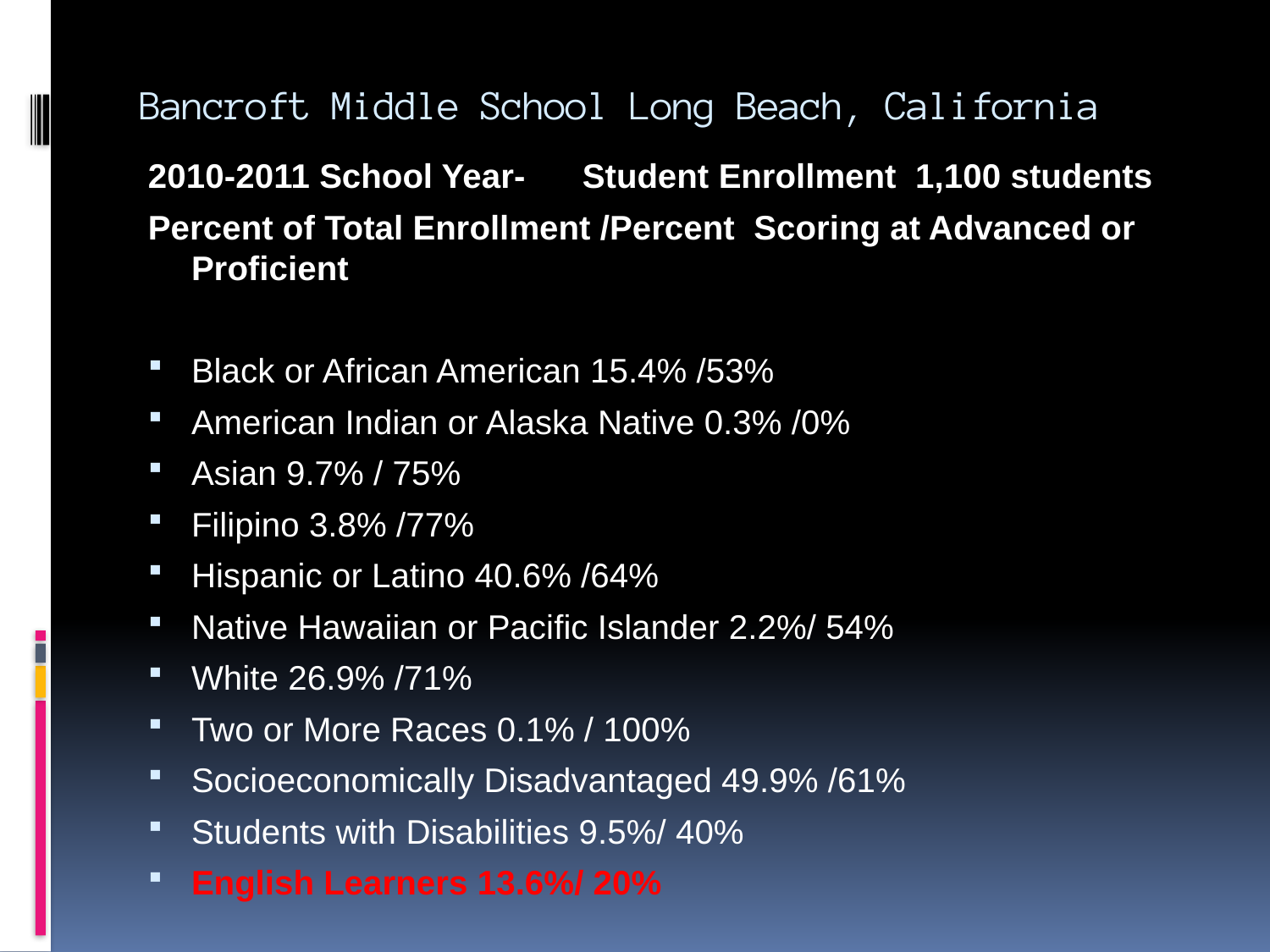

# Bancroft Middle School Long Beach, California
2010-2011 School Year-      Student Enrollment  1,100 students
Percent of Total Enrollment /Percent  Scoring at Advanced or Proficient

Black or African American 15.4% /53%
American Indian or Alaska Native 0.3% /0%
Asian 9.7% / 75%
Filipino 3.8% /77%
Hispanic or Latino 40.6% /64%
Native Hawaiian or Pacific Islander 2.2%/ 54%
White 26.9% /71%
Two or More Races 0.1% / 100%
Socioeconomically Disadvantaged 49.9% /61%
Students with Disabilities 9.5%/ 40%
English Learners 13.6%/ 20%